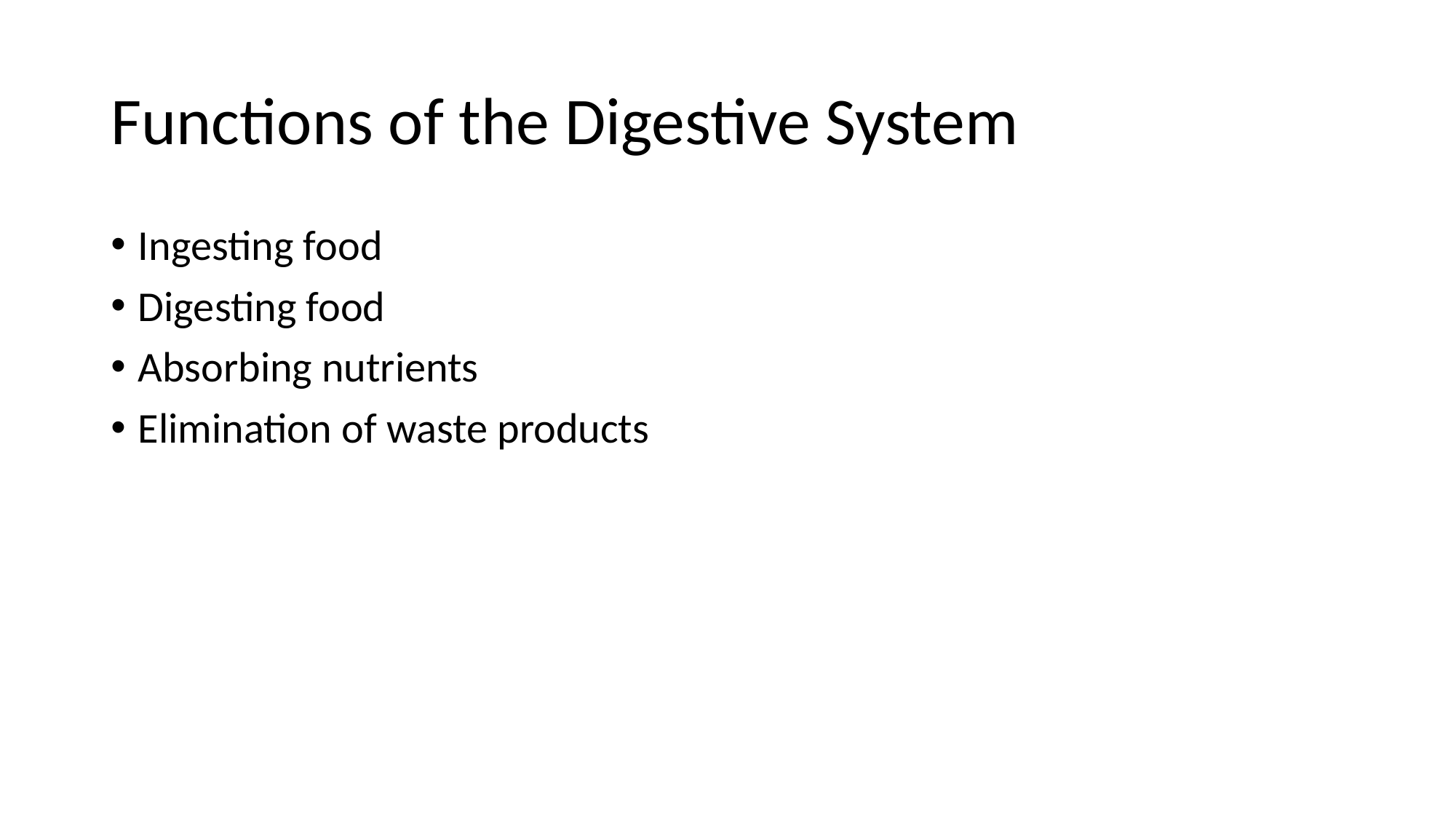

# Functions of the Digestive System
Ingesting food
Digesting food
Absorbing nutrients
Elimination of waste products